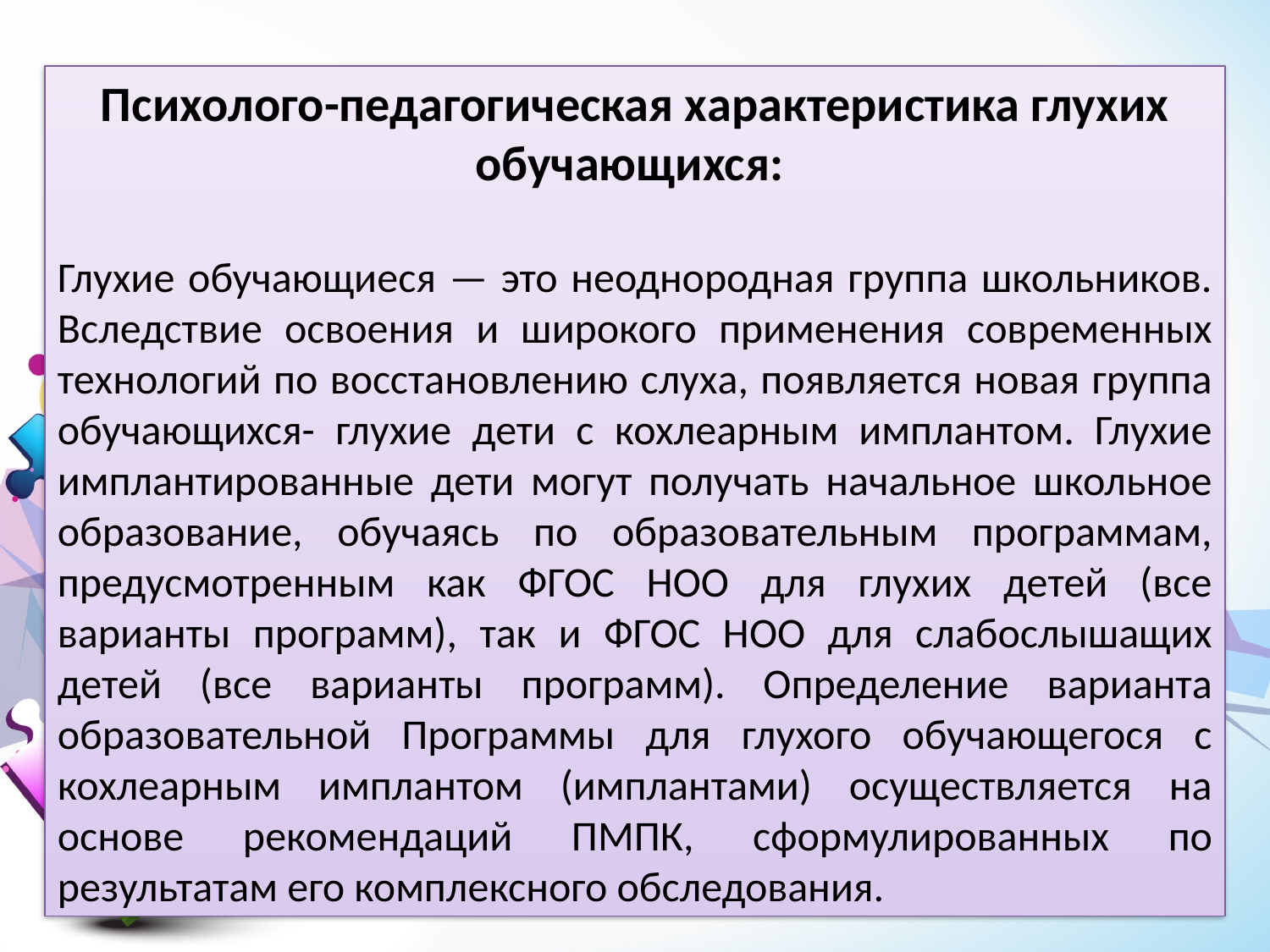

Психолого-педагогическая характеристика глухих обучающихся:

Глухие обучающиеся — это неоднородная группа школьников. Вследствие освоения и широкого применения современных технологий по восстановлению слуха, появляется новая группа обучающихся- глухие дети с кохлеарным имплантом. Глухие имплантированные дети могут получать начальное школьное образование, обучаясь по образовательным программам, предусмотренным как ФГОС НОО для глухих детей (все варианты программ), так и ФГОС НОО для слабослышащих детей (все варианты программ). Определение варианта образовательной Программы для глухого обучающегося с кохлеарным имплантом (имплантами) осуществляется на основе рекомендаций ПМПК, сформулированных по результатам его комплексного обследования.